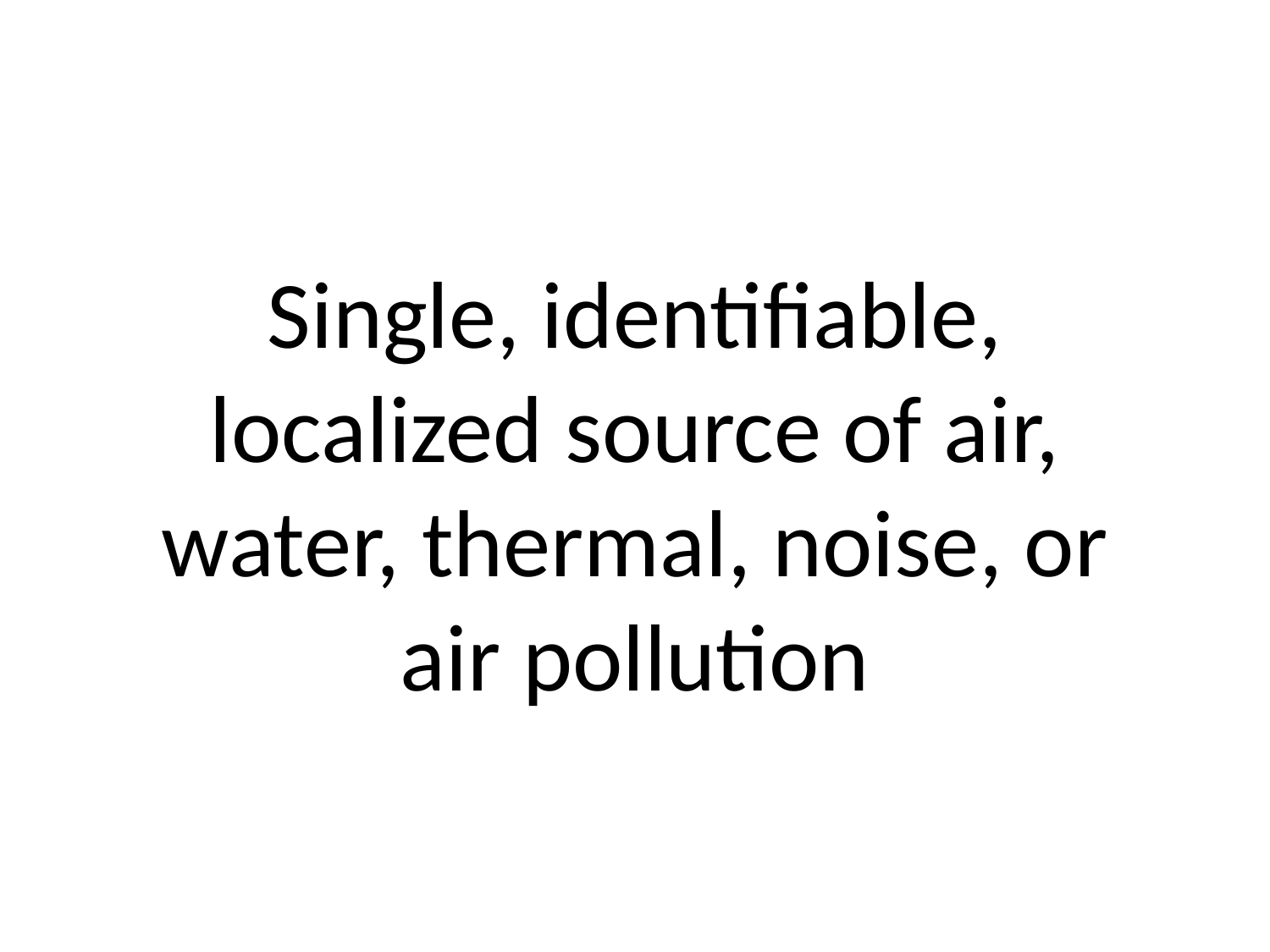

# Single, identifiable, localized source of air, water, thermal, noise, or air pollution